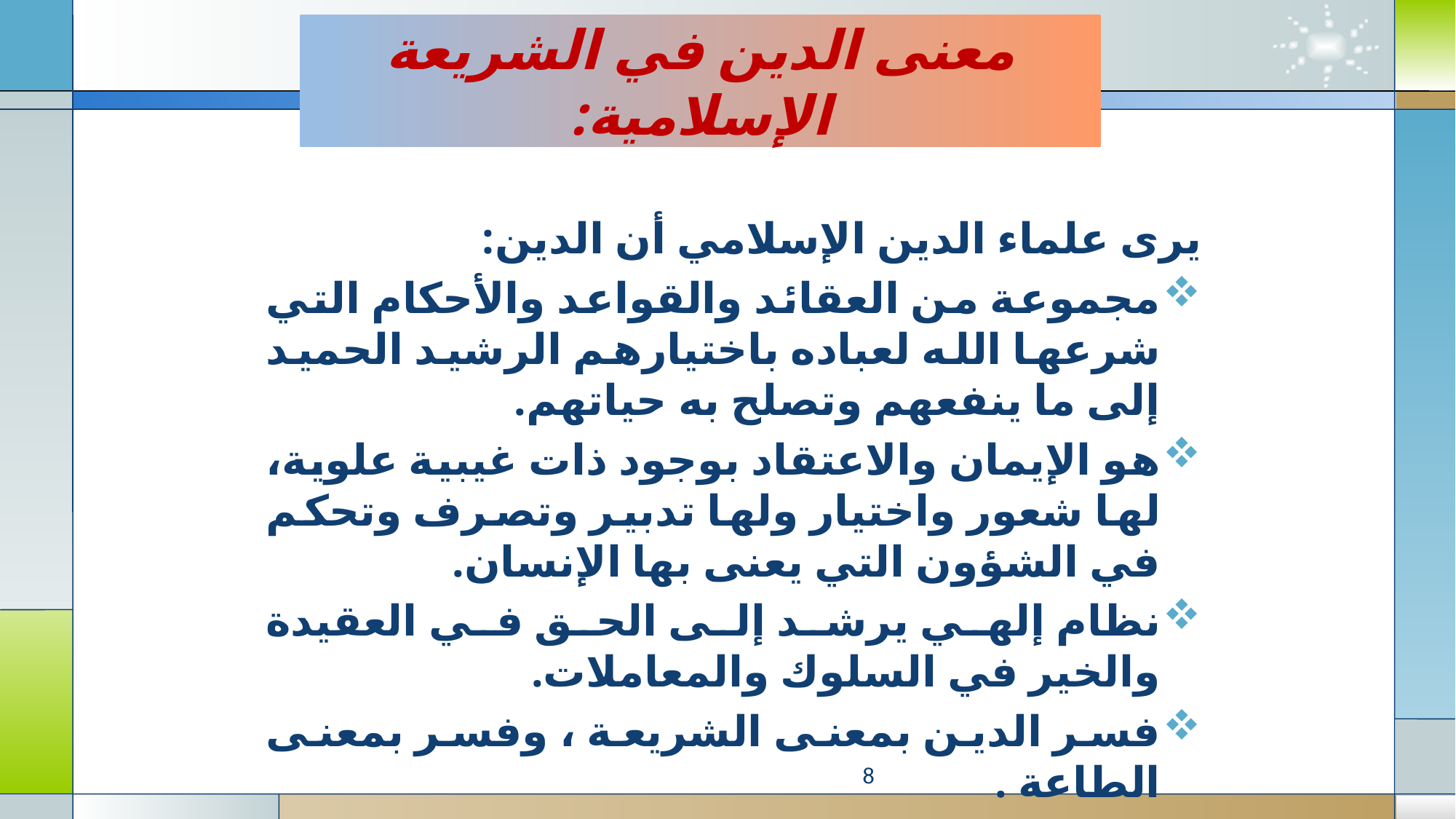

# معنى الدين في الشريعة الإسلامية:

يرى علماء الدين الإسلامي أن الدين:
مجموعة من العقائد والقواعد والأحكام التي شرعها الله لعباده باختيارهم الرشيد الحميد إلى ما ينفعهم وتصلح به حياتهم.
هو الإيمان والاعتقاد بوجود ذات غيبية علوية، لها شعور واختيار ولها تدبير وتصرف وتحكم في الشؤون التي يعنى بها الإنسان.
نظام إلهي يرشد إلى الحق في العقيدة والخير في السلوك والمعاملات.
فسر الدين بمعنى الشريعة ، وفسر بمعنى الطاعة .

8